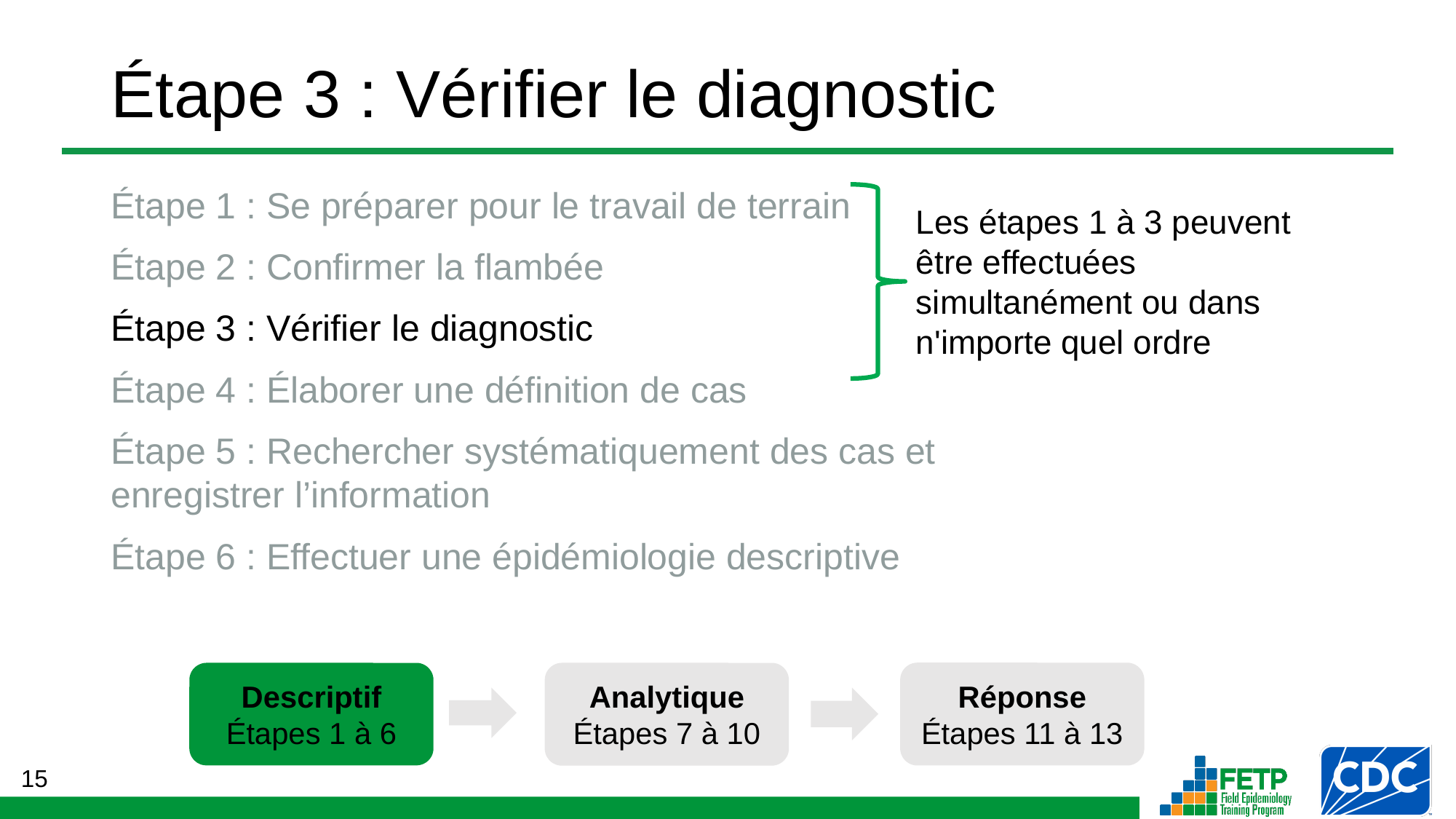

# Étape 3 : Vérifier le diagnostic
Étape 1 : Se préparer pour le travail de terrain
Étape 2 : Confirmer la flambée
Étape 3 : Vérifier le diagnostic
Étape 4 : Élaborer une définition de cas
Étape 5 : Rechercher systématiquement des cas et enregistrer l’information
Étape 6 : Effectuer une épidémiologie descriptive

Les étapes 1 à 3 peuvent être effectuées simultanément ou dans n'importe quel ordre
Réponse
Étapes 11 à 13
Analytique
Étapes 7 à 10
Descriptif
Étapes 1 à 6